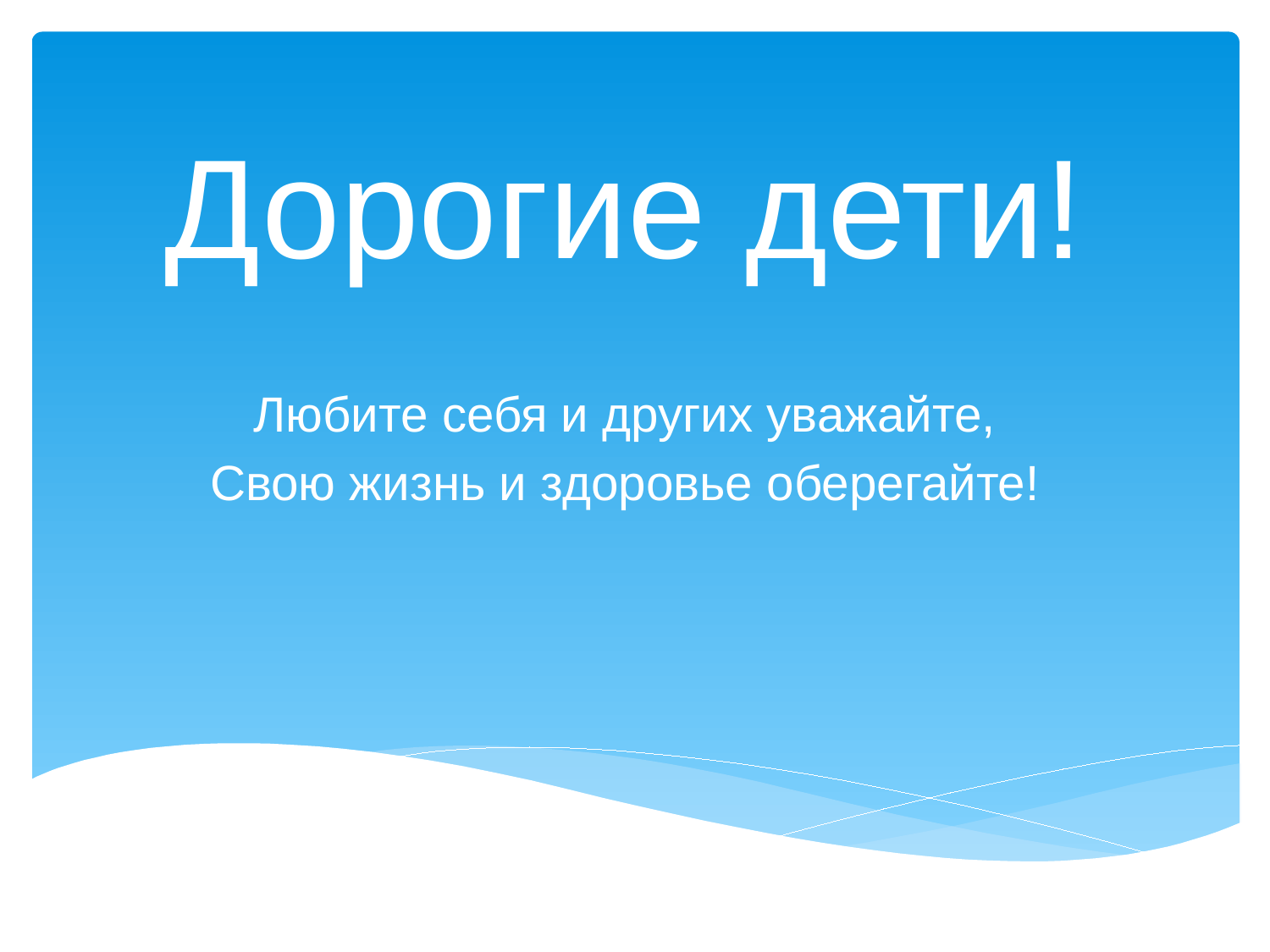

# Дорогие дети!
Любите себя и других уважайте,
Свою жизнь и здоровье оберегайте!